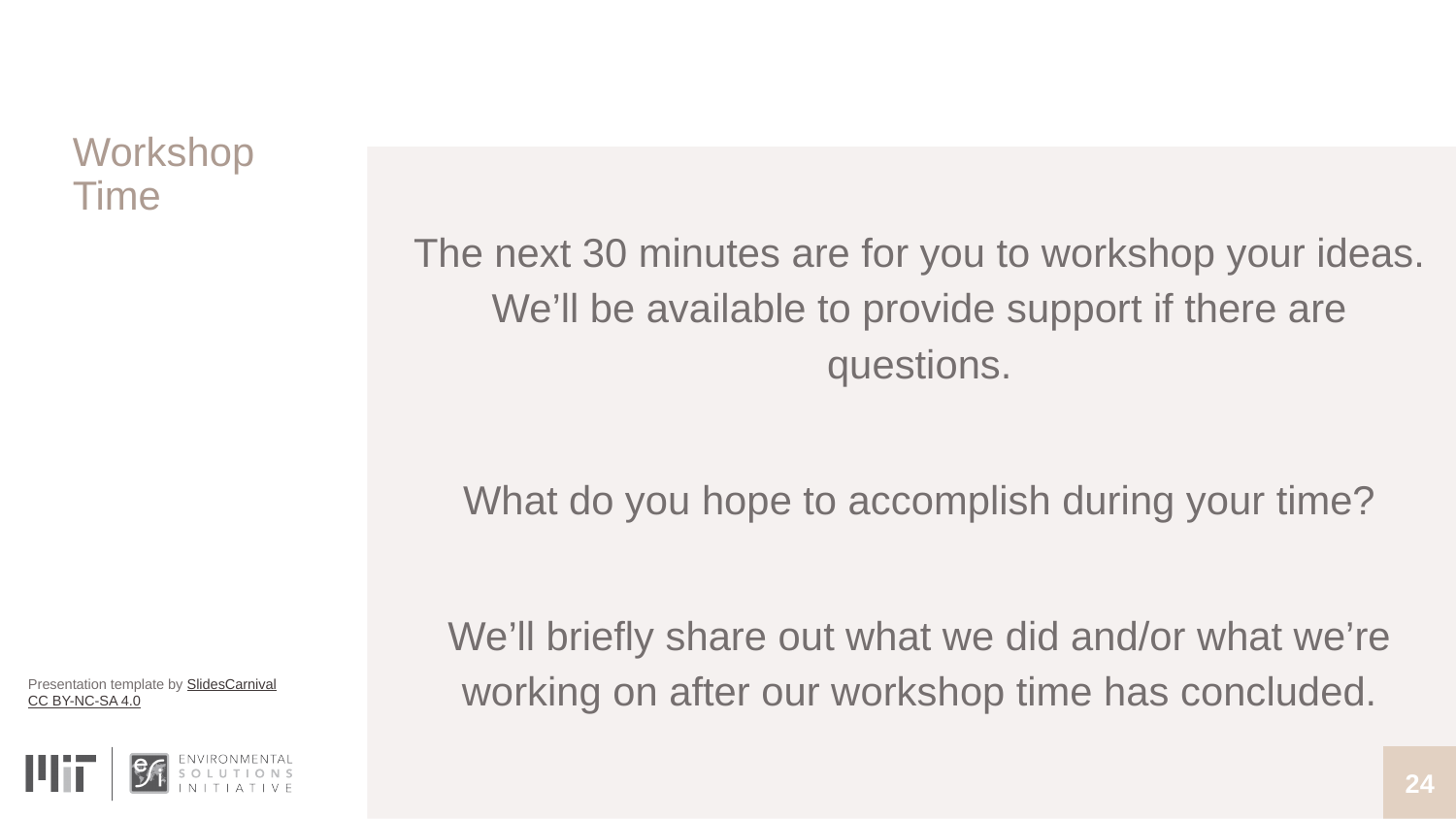

# Workshop Time
The next 30 minutes are for you to workshop your ideas. We’ll be available to provide support if there are questions.

What do you hope to accomplish during your time?

We’ll briefly share out what we did and/or what we’re working on after our workshop time has concluded.
24